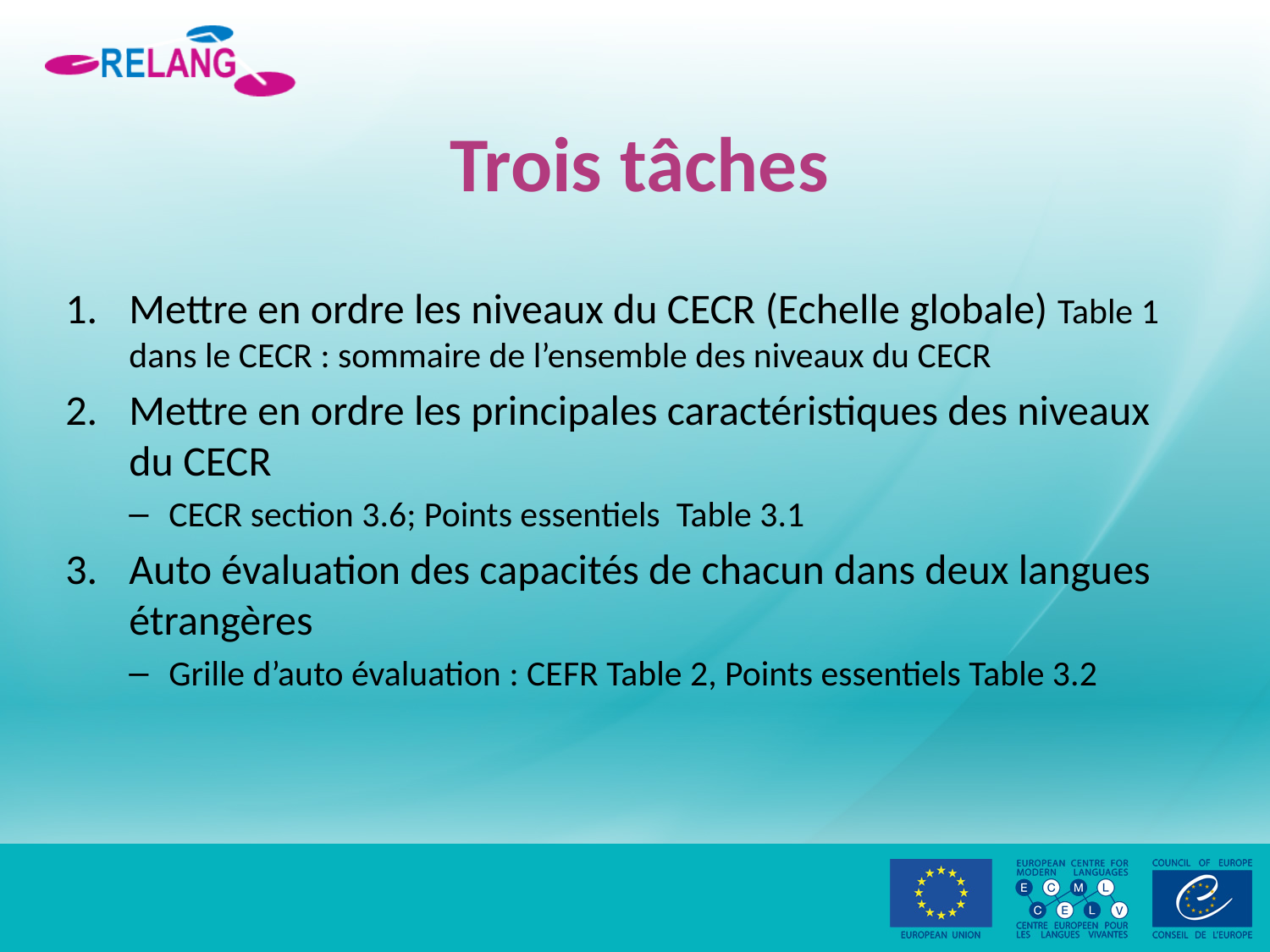

# Trois tâches
Mettre en ordre les niveaux du CECR (Echelle globale) Table 1 dans le CECR : sommaire de l’ensemble des niveaux du CECR
Mettre en ordre les principales caractéristiques des niveaux du CECR
CECR section 3.6; Points essentiels  Table 3.1
Auto évaluation des capacités de chacun dans deux langues étrangères
Grille d’auto évaluation : CEFR Table 2, Points essentiels Table 3.2